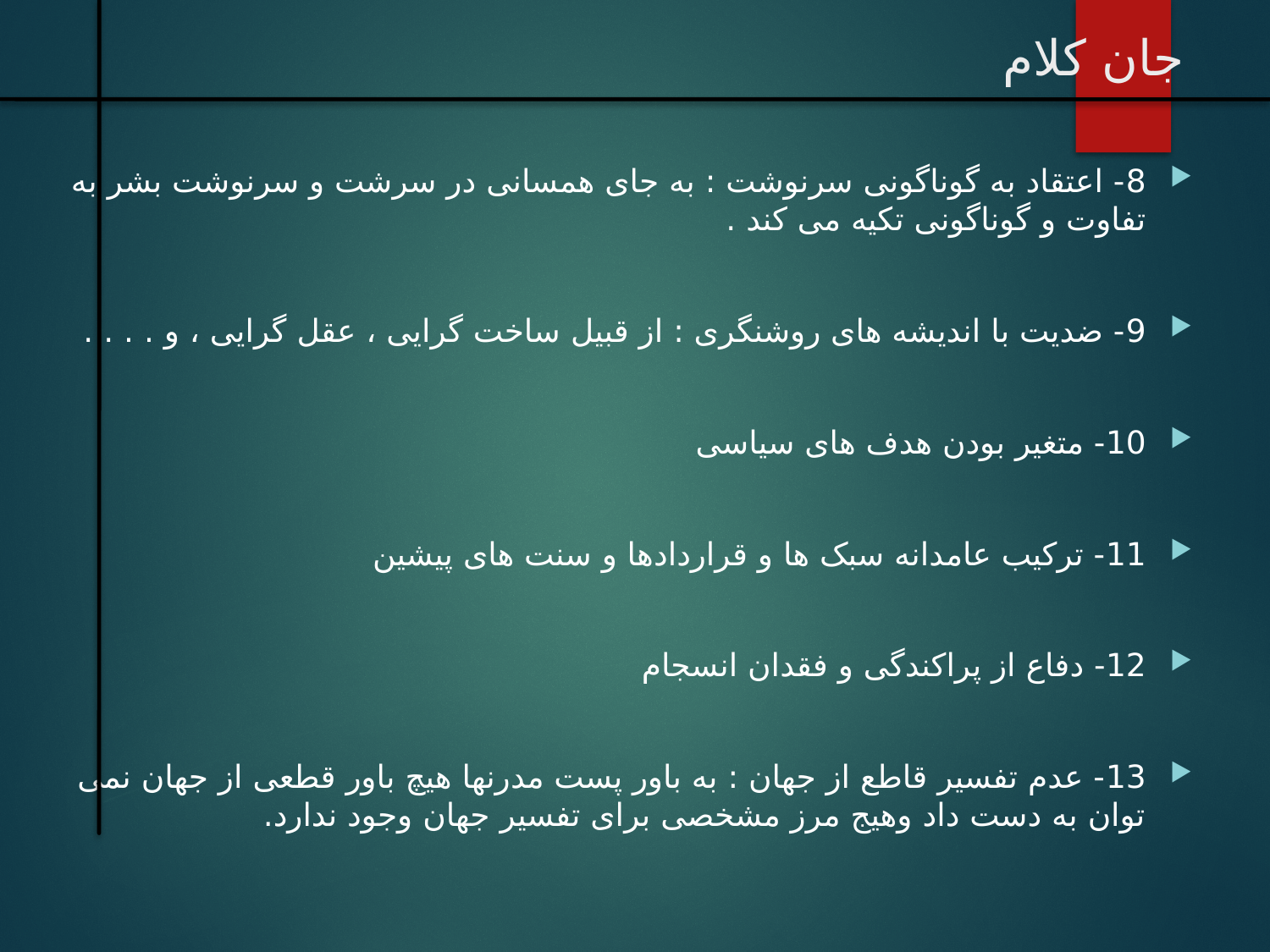

# جان کلام

8- اعتقاد به گوناگونی سرنوشت : به جای همسانی در سرشت و سرنوشت بشر به تفاوت و گوناگونی تکیه می کند .

9- ضدیت با اندیشه های روشنگری : از قبیل ساخت گرایی ، عقل گرایی ، و . . . .

10- متغیر بودن هدف های سیاسی

11- ترکیب عامدانه سبک ها و قراردادها و سنت های پیشین

12- دفاع از پراکندگی و فقدان انسجام

13- عدم تفسیر قاطع از جهان : به باور پست مدرنها هیچ باور قطعی از جهان نمی توان به دست داد وهیج مرز مشخصی برای تفسیر جهان وجود ندارد.